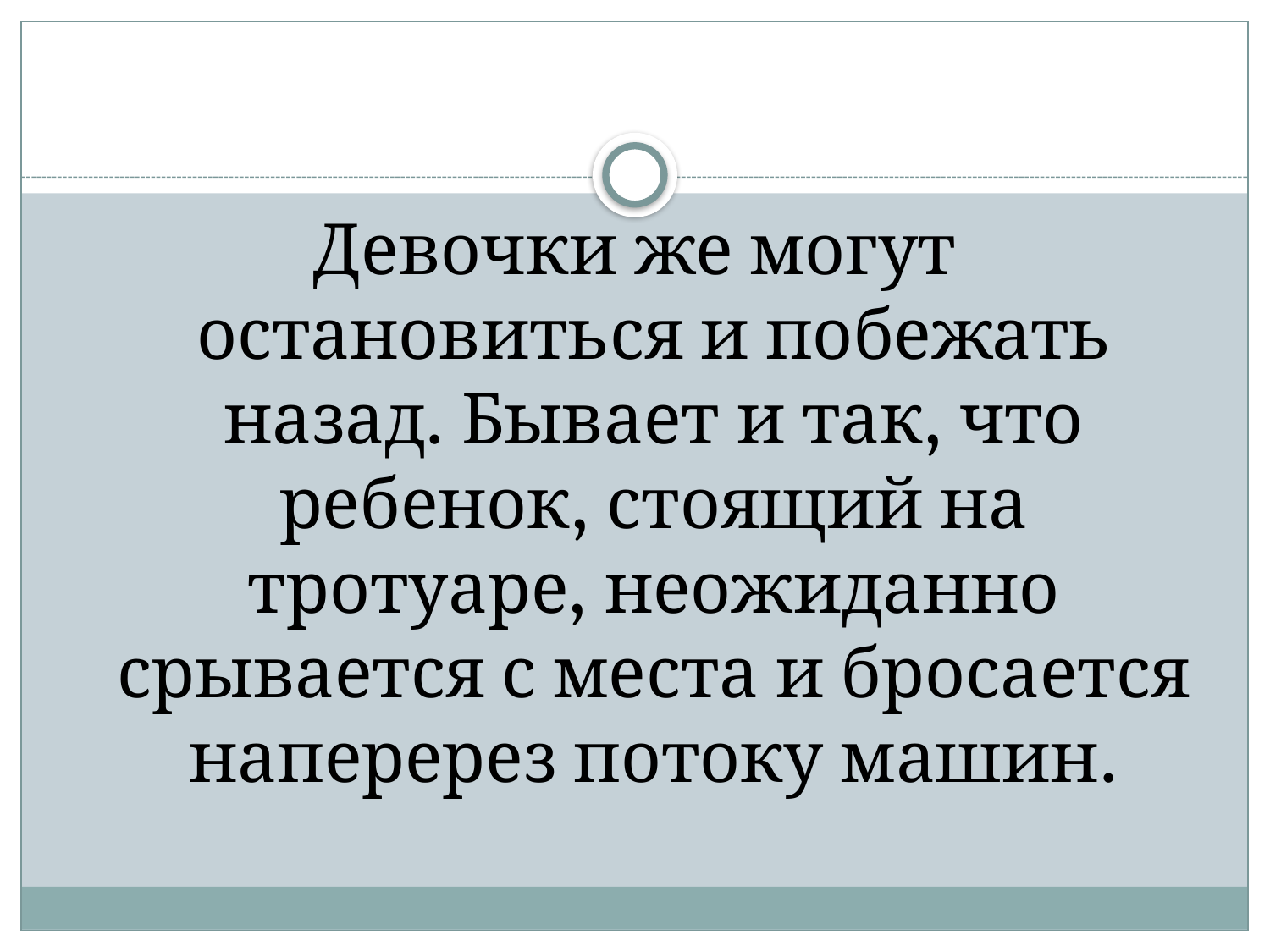

#

Девочки же могут остановиться и побежать назад. Бывает и так, что ребенок, стоящий на тротуаре, неожиданно срывается с места и бросается наперерез потоку машин.